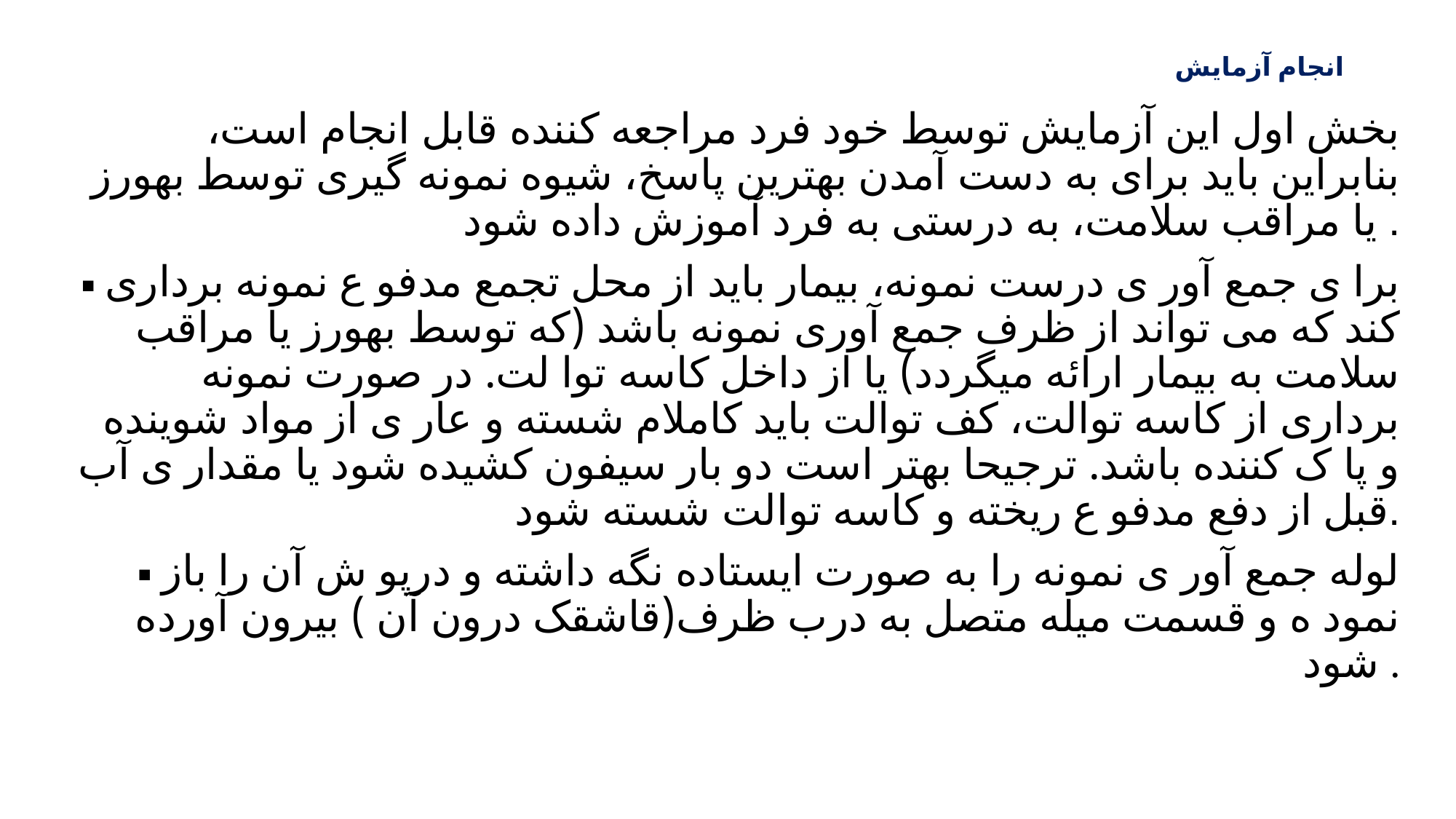

# انجام آزمایش
بخش اول این آزمایش توسط خود فرد مراجعه کننده قابل انجام است، بنابراین باید برای به دست آمدن بهترین پاسخ، شیوه نمونه گیری توسط بهورز یا مراقب سلامت، به درستی به فرد آموزش داده شود .
▪ برا ی جمع آور ی درست نمونه، بیمار باید از محل تجمع مدفو ع نمونه برداری کند که می تواند از ظرف جمع آوری نمونه باشد (که توسط بهورز یا مراقب سلامت به بیمار ارائه میگردد) یا از داخل کاسه توا لت. در صورت نمونه برداری از کاسه توالت، کف توالت باید کاملام شسته و عار ی از مواد شوینده و پا ک کننده باشد. ترجیحا بهتر است دو بار سیفون کشیده شود یا مقدار ی آب قبل از دفع مدفو ع ریخته و کاسه توالت شسته شود.
▪ لوله جمع آور ی نمونه را به صورت ایستاده نگه داشته و درپو ش آن را باز نمود ه و قسمت میله متصل به درب ظرف(قاشقک درون آن ) بیرون آورده شود .
دستورالعمل برنامه پیشگیری، تشخیص زودهنگام و غربالگری سرطان روده بزر گ